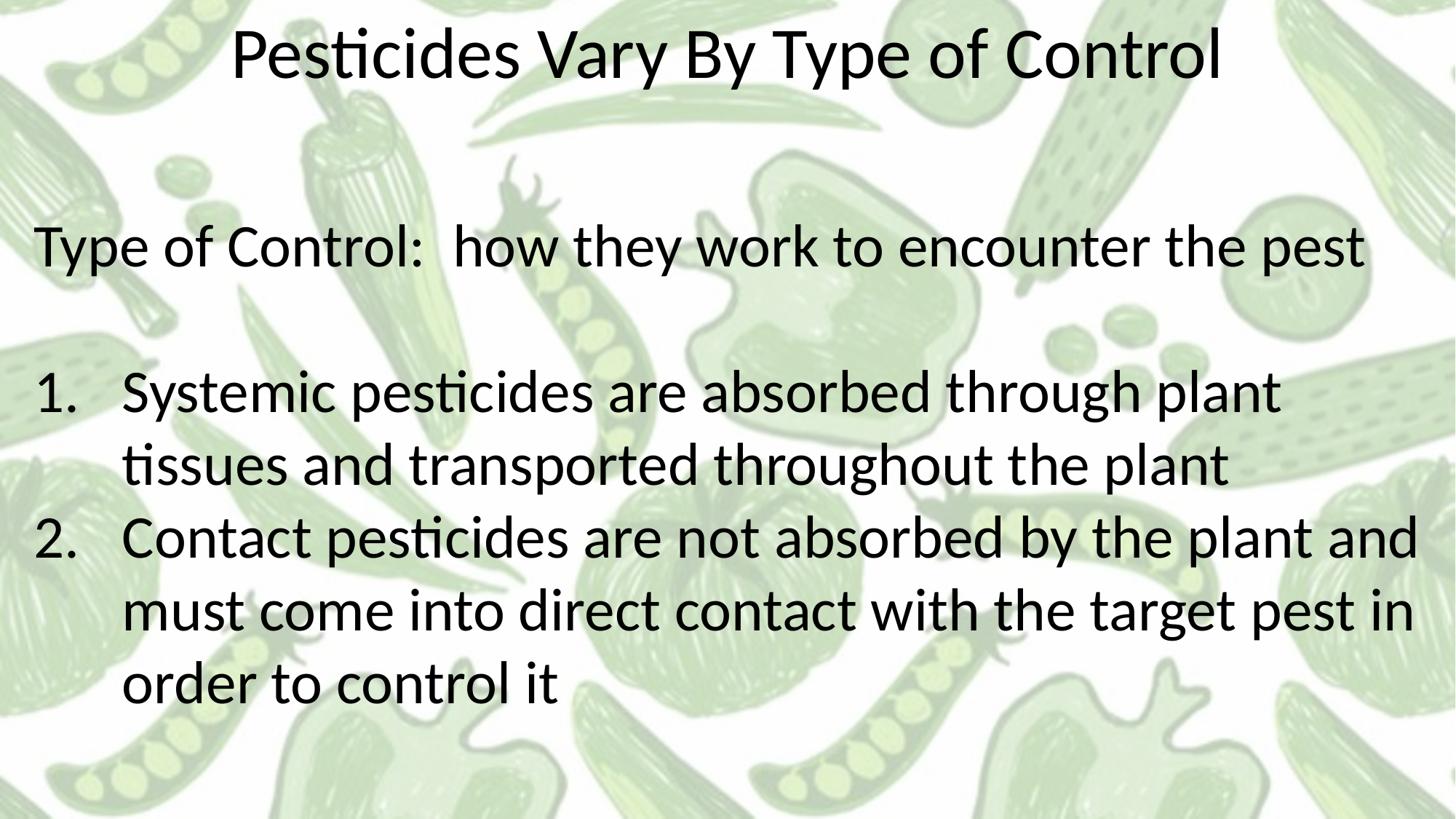

Pesticides Vary By Type of Control
Type of Control:  how they work to encounter the pest

Systemic pesticides are absorbed through plant tissues and transported throughout the plant
Contact pesticides are not absorbed by the plant and must come into direct contact with the target pest in order to control it